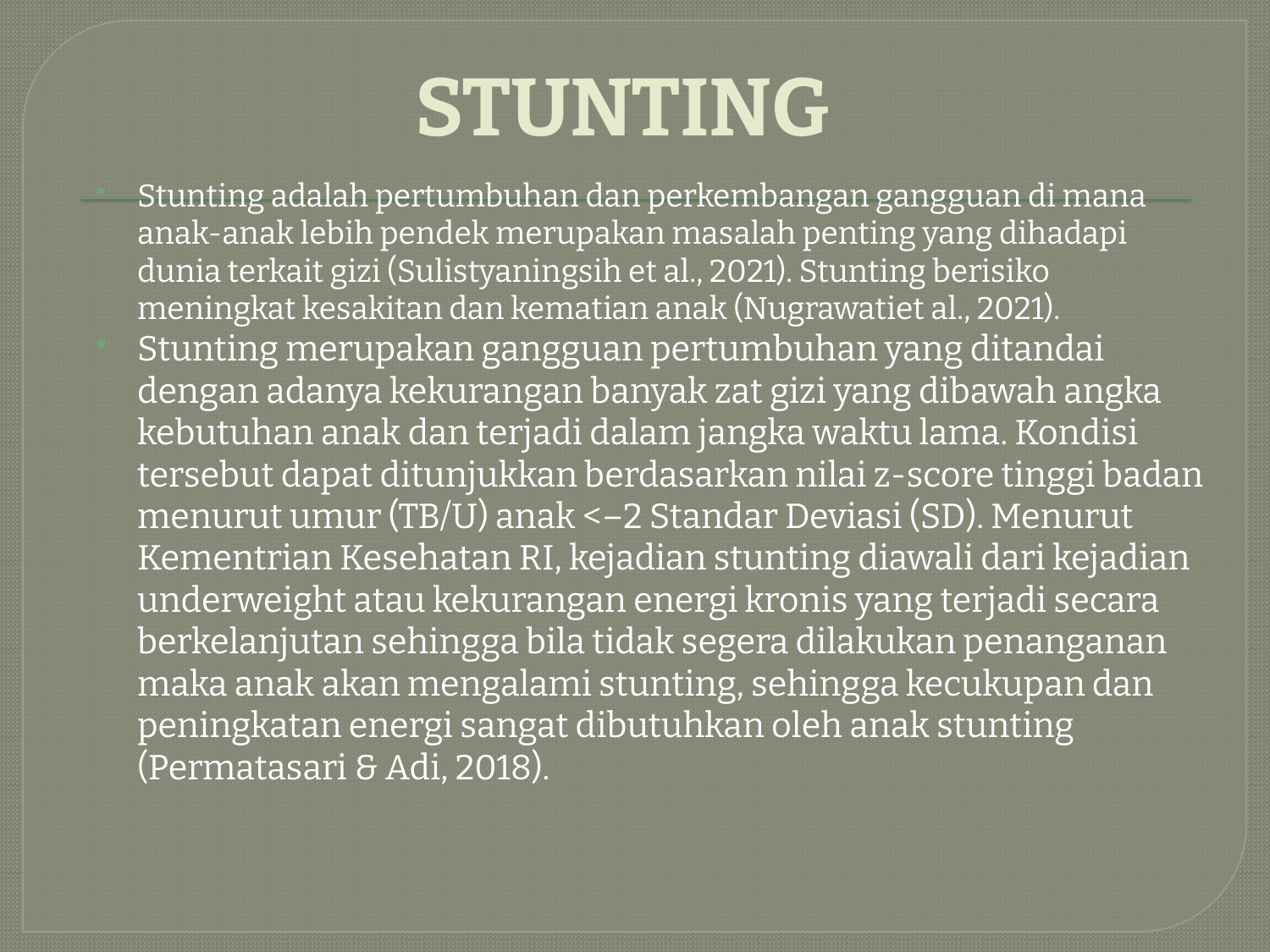

# STUNTING
Stunting adalah pertumbuhan dan perkembangan gangguan di mana anak-anak lebih pendek merupakan masalah penting yang dihadapi dunia terkait gizi (Sulistyaningsih et al., 2021). Stunting berisiko meningkat kesakitan dan kematian anak (Nugrawatiet al., 2021).
Stunting merupakan gangguan pertumbuhan yang ditandai dengan adanya kekurangan banyak zat gizi yang dibawah angka kebutuhan anak dan terjadi dalam jangka waktu lama. Kondisi tersebut dapat ditunjukkan berdasarkan nilai z-score tinggi badan menurut umur (TB/U) anak <–2 Standar Deviasi (SD). Menurut Kementrian Kesehatan RI, kejadian stunting diawali dari kejadian underweight atau kekurangan energi kronis yang terjadi secara berkelanjutan sehingga bila tidak segera dilakukan penanganan maka anak akan mengalami stunting, sehingga kecukupan dan peningkatan energi sangat dibutuhkan oleh anak stunting (Permatasari & Adi, 2018).